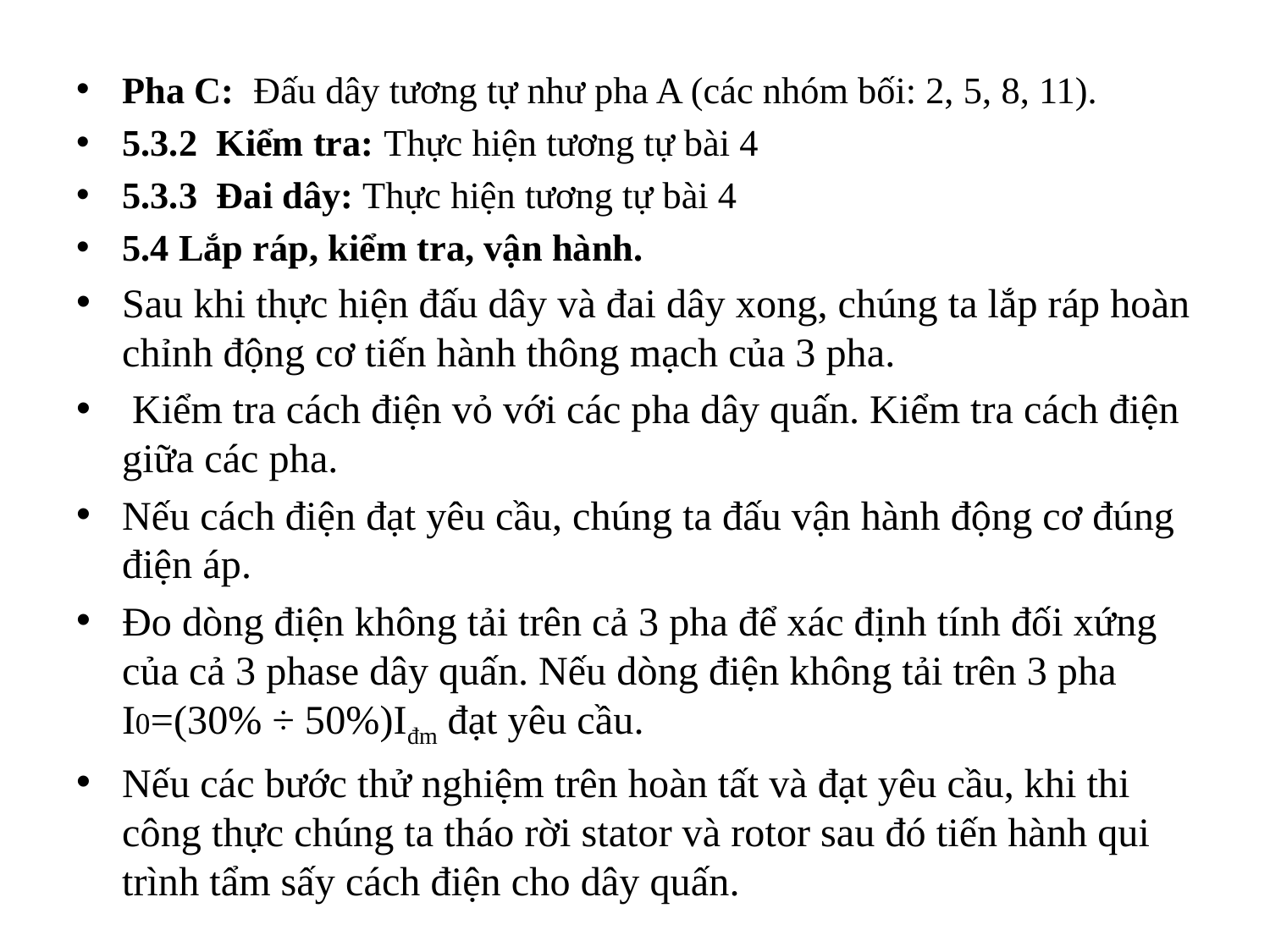

Pha C:  Đấu dây tương tự như pha A (các nhóm bối: 2, 5, 8, 11).
5.3.2  Kiểm tra: Thực hiện tương tự bài 4
5.3.3  Đai dây: Thực hiện tương tự bài 4
5.4 Lắp ráp, kiểm tra, vận hành.
Sau khi thực hiện đấu dây và đai dây xong, chúng ta lắp ráp hoàn chỉnh động cơ tiến hành thông mạch của 3 pha.
 Kiểm tra cách điện vỏ với các pha dây quấn. Kiểm tra cách điện giữa các pha.
Nếu cách điện đạt yêu cầu, chúng ta đấu vận hành động cơ đúng điện áp.
Đo dòng điện không tải trên cả 3 pha để xác định tính đối xứng của cả 3 phase dây quấn. Nếu dòng điện không tải trên 3 pha I0=(30% ÷ 50%)Iđm đạt yêu cầu.
Nếu các bước thử nghiệm trên hoàn tất và đạt yêu cầu, khi thi công thực chúng ta tháo rời stator và rotor sau đó tiến hành qui trình tẩm sấy cách điện cho dây quấn.